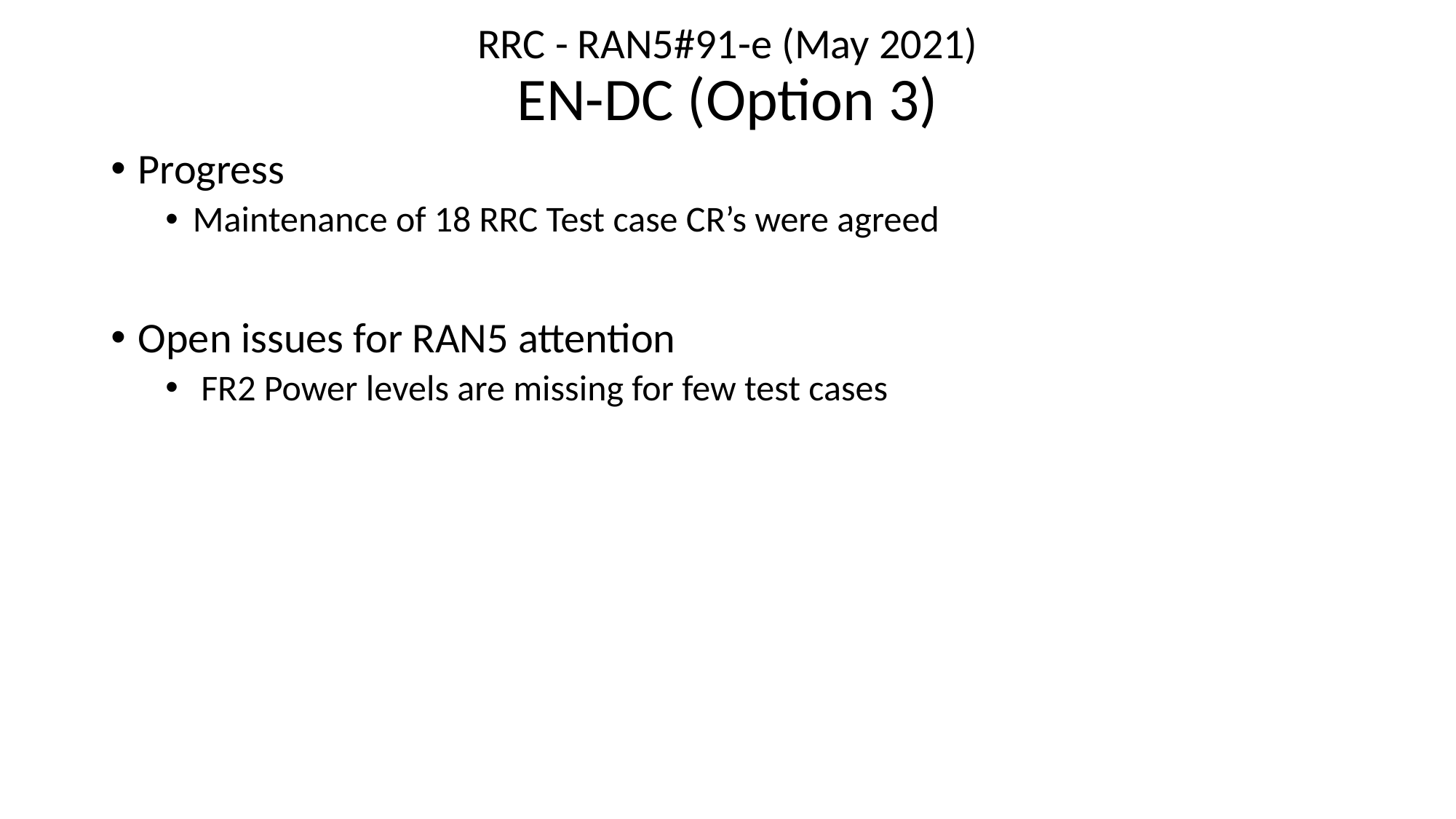

# RRC - RAN5#91-e (May 2021) EN-DC (Option 3)
Progress
Maintenance of 18 RRC Test case CR’s were agreed

Open issues for RAN5 attention
 FR2 Power levels are missing for few test cases